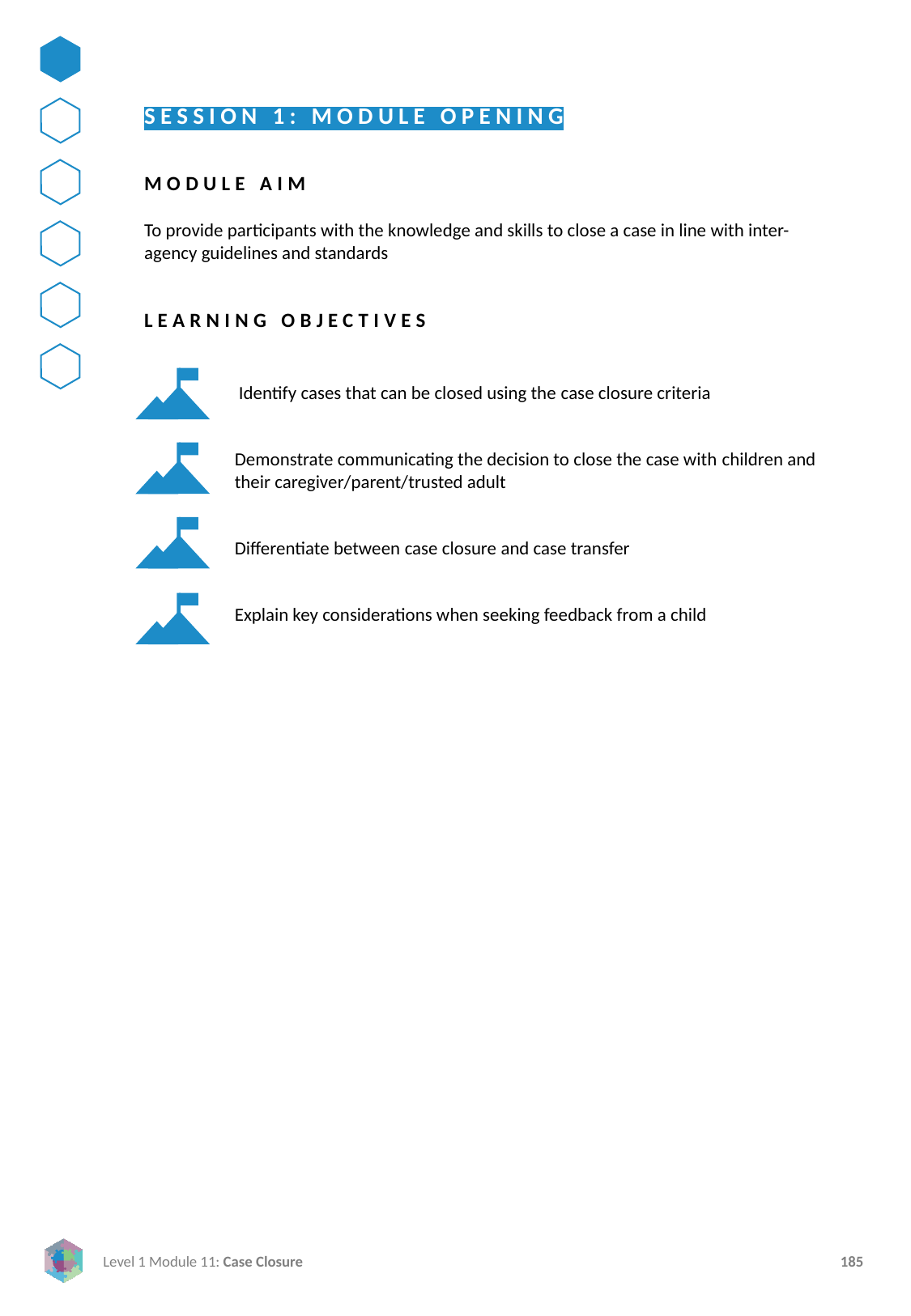

SESSION 1: MODULE OPENING

MODULE AIM
To provide participants with the knowledge and skills to close a case in line with inter-agency guidelines and standards

LEARNING OBJECTIVES

 Identify cases that can be closed using the case closure criteria

Demonstrate communicating the decision to close the case with children and their caregiver/parent/trusted adult

Differentiate between case closure and case transfer

Explain key considerations when seeking feedback from a child